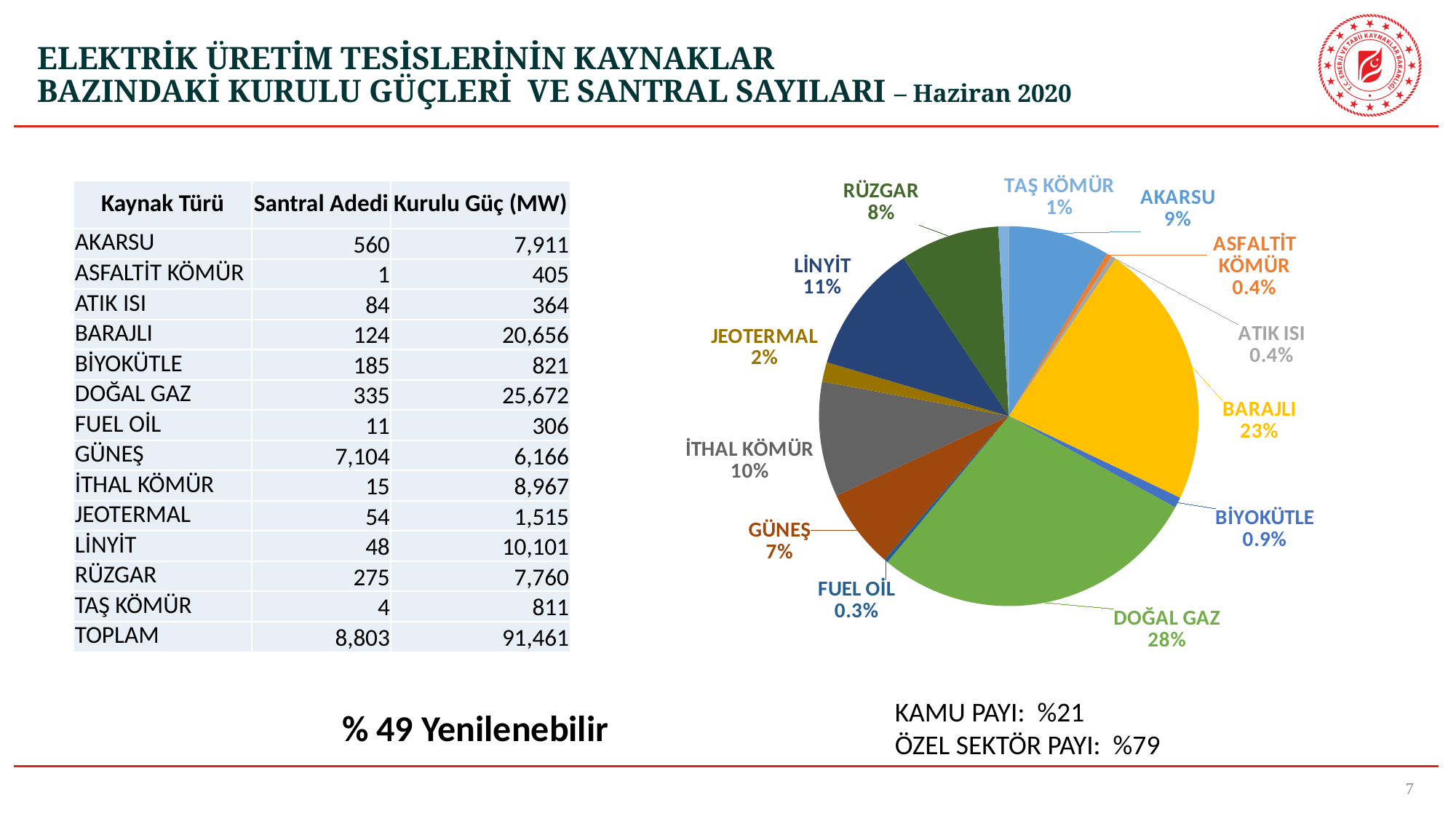

# ELEKTRİK ÜRETİM TESİSLERİNİN KAYNAKLAR BAZINDAKİ KURULU GÜÇLERİ  VE SANTRAL SAYILARI – Haziran 2020

### Chart

| Category |  |
|---|---|
| AKARSU | 7911.0 |
| ASFALTİT KÖMÜR | 405.0 |
| ATIK ISI | 364.0 |
| BARAJLI | 20656.0 |
| BİYOKÜTLE | 821.0 |
| DOĞAL GAZ | 25672.0 |
| FUEL OİL | 306.0 |
| GÜNEŞ | 6166.0 |
| İTHAL KÖMÜR | 8967.0 |
| JEOTERMAL | 1515.0 |
| LİNYİT | 10101.0 |
| RÜZGAR | 7760.0 |
| TAŞ KÖMÜR | 811.0 |
| Kaynak Türü | Santral Adedi | Kurulu Güç (MW) |
| --- | --- | --- |
| AKARSU | 560 | 7,911 |
| ASFALTİT KÖMÜR | 1 | 405 |
| ATIK ISI | 84 | 364 |
| BARAJLI | 124 | 20,656 |
| BİYOKÜTLE | 185 | 821 |
| DOĞAL GAZ | 335 | 25,672 |
| FUEL OİL | 11 | 306 |
| GÜNEŞ | 7,104 | 6,166 |
| İTHAL KÖMÜR | 15 | 8,967 |
| JEOTERMAL | 54 | 1,515 |
| LİNYİT | 48 | 10,101 |
| RÜZGAR | 275 | 7,760 |
| TAŞ KÖMÜR | 4 | 811 |
| TOPLAM | 8,803 | 91,461 |
KAMU PAYI:  %21
ÖZEL SEKTÖR PAYI:  %79
% 49 Yenilenebilir
7